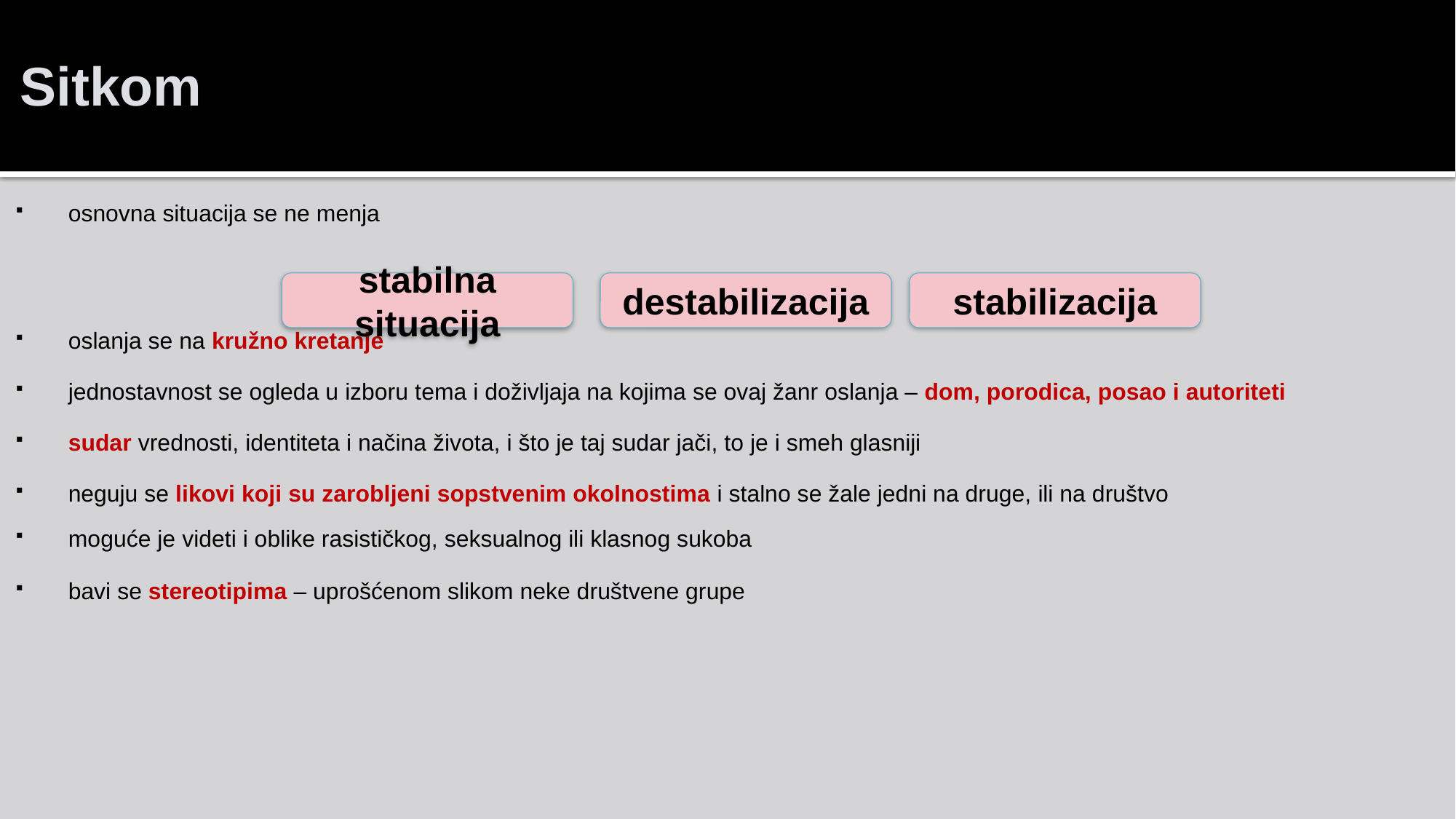

# Sitkom
osnovna situacija se ne menja

oslanja se na kružno kretanje

jednostavnost se ogleda u izboru tema i doživljaja na kojima se ovaj žanr oslanja – dom, porodica, posao i autoriteti

sudar vrednosti, identiteta i načina života, i što je taj sudar jači, to je i smeh glasniji

neguju se likovi koji su zarobljeni sopstvenim okolnostima i stalno se žale jedni na druge, ili na društvo

moguće je videti i oblike rasističkog, seksualnog ili klasnog sukoba

bavi se stereotipima – uprošćenom slikom neke društvene grupe

stabilna situacija
destabilizacija
stabilizacija